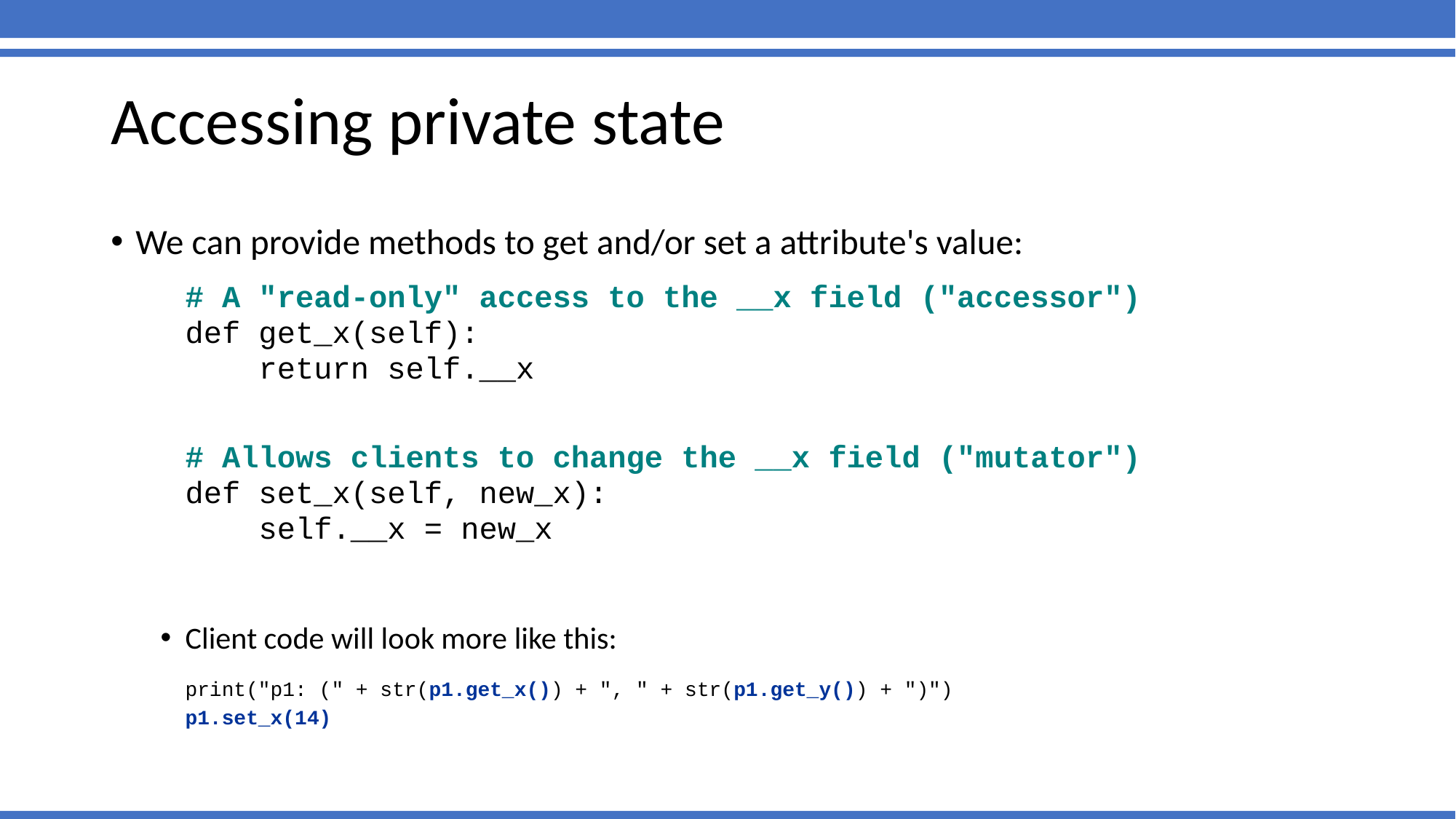

# Accessing private state
We can provide methods to get and/or set a attribute's value:

	# A "read-only" access to the __x field ("accessor")
	def get_x(self):
	    return self.__x

	# Allows clients to change the __x field ("mutator")
	def set_x(self, new_x):
	    self.__x = new_x

Client code will look more like this:

	print("p1: (" + str(p1.get_x()) + ", " + str(p1.get_y()) + ")")
	p1.set_x(14)